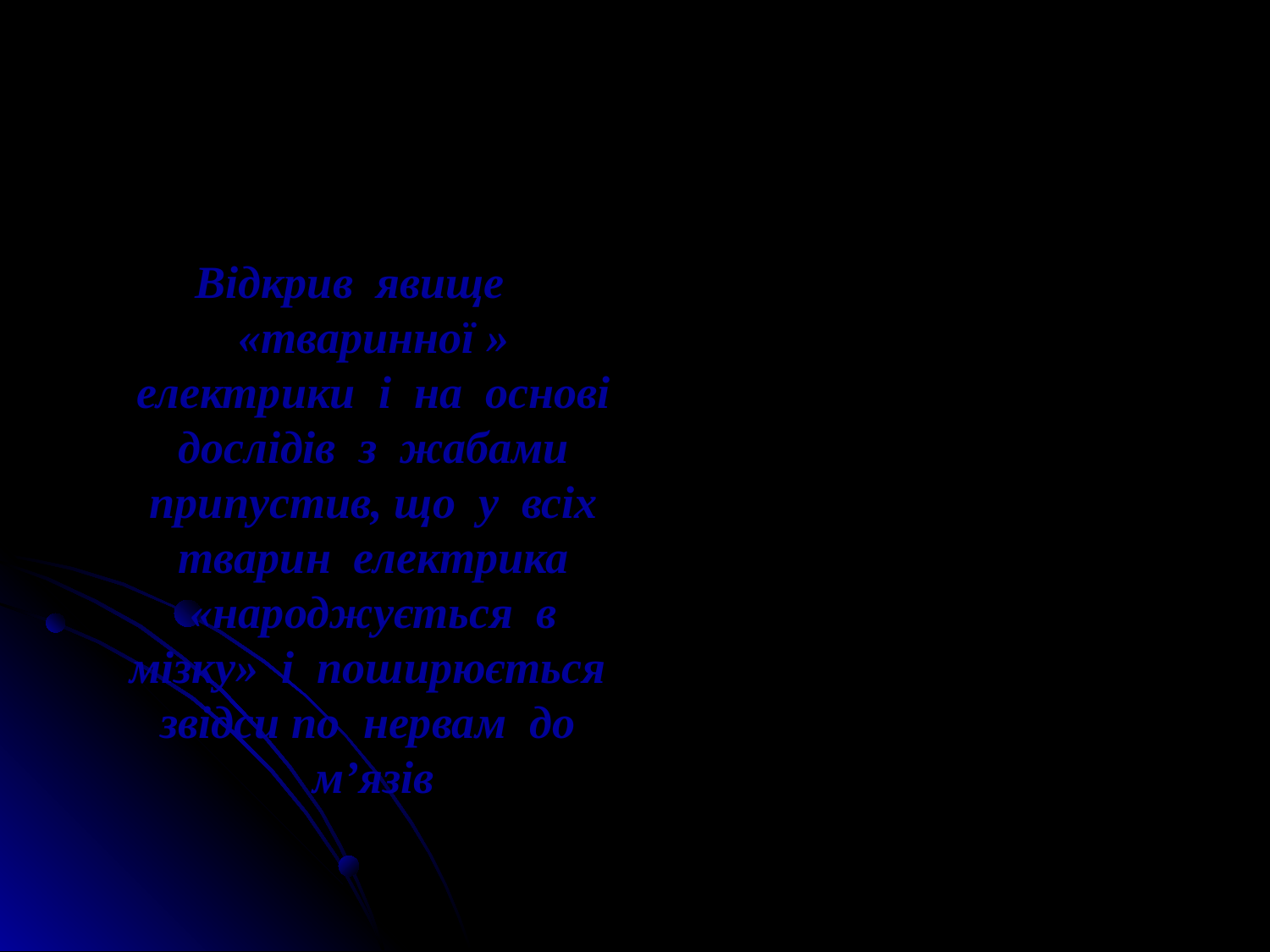

#
Відкрив  явище «тваринної » електрики  і  на  основі дослідів  з  жабами припустив, що  у  всіх тварин  електрика «народжується  в мізку»  і  поширюється  звідси по  нервам  до  м’язів